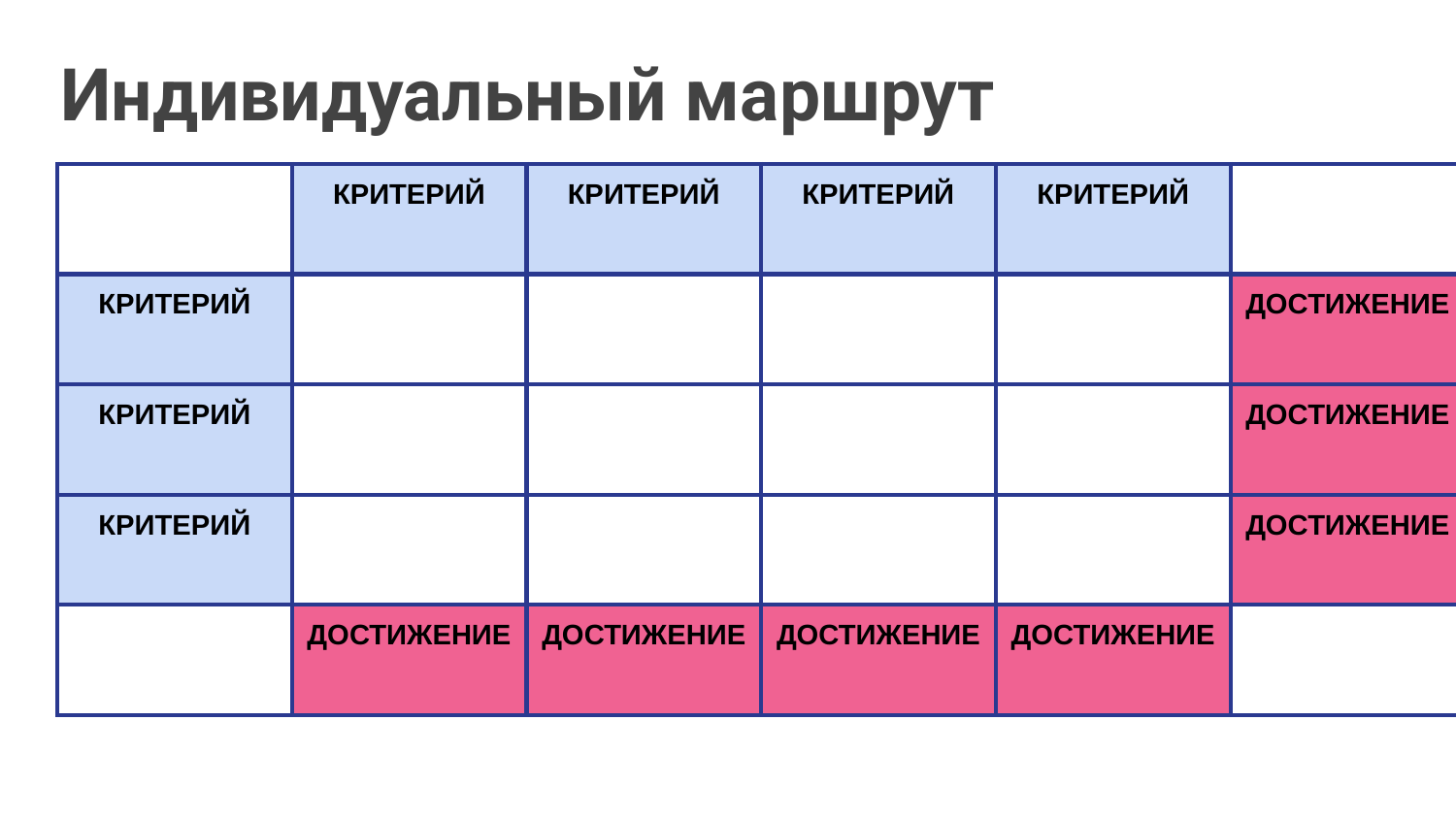

Индивидуальный маршрут
|  | КРИТЕРИЙ | КРИТЕРИЙ | КРИТЕРИЙ | КРИТЕРИЙ |  |
| --- | --- | --- | --- | --- | --- |
| КРИТЕРИЙ |  |  |  |  | ДОСТИЖЕНИЕ |
| КРИТЕРИЙ |  |  |  |  | ДОСТИЖЕНИЕ |
| КРИТЕРИЙ |  |  |  |  | ДОСТИЖЕНИЕ |
|  | ДОСТИЖЕНИЕ | ДОСТИЖЕНИЕ | ДОСТИЖЕНИЕ | ДОСТИЖЕНИЕ |  |